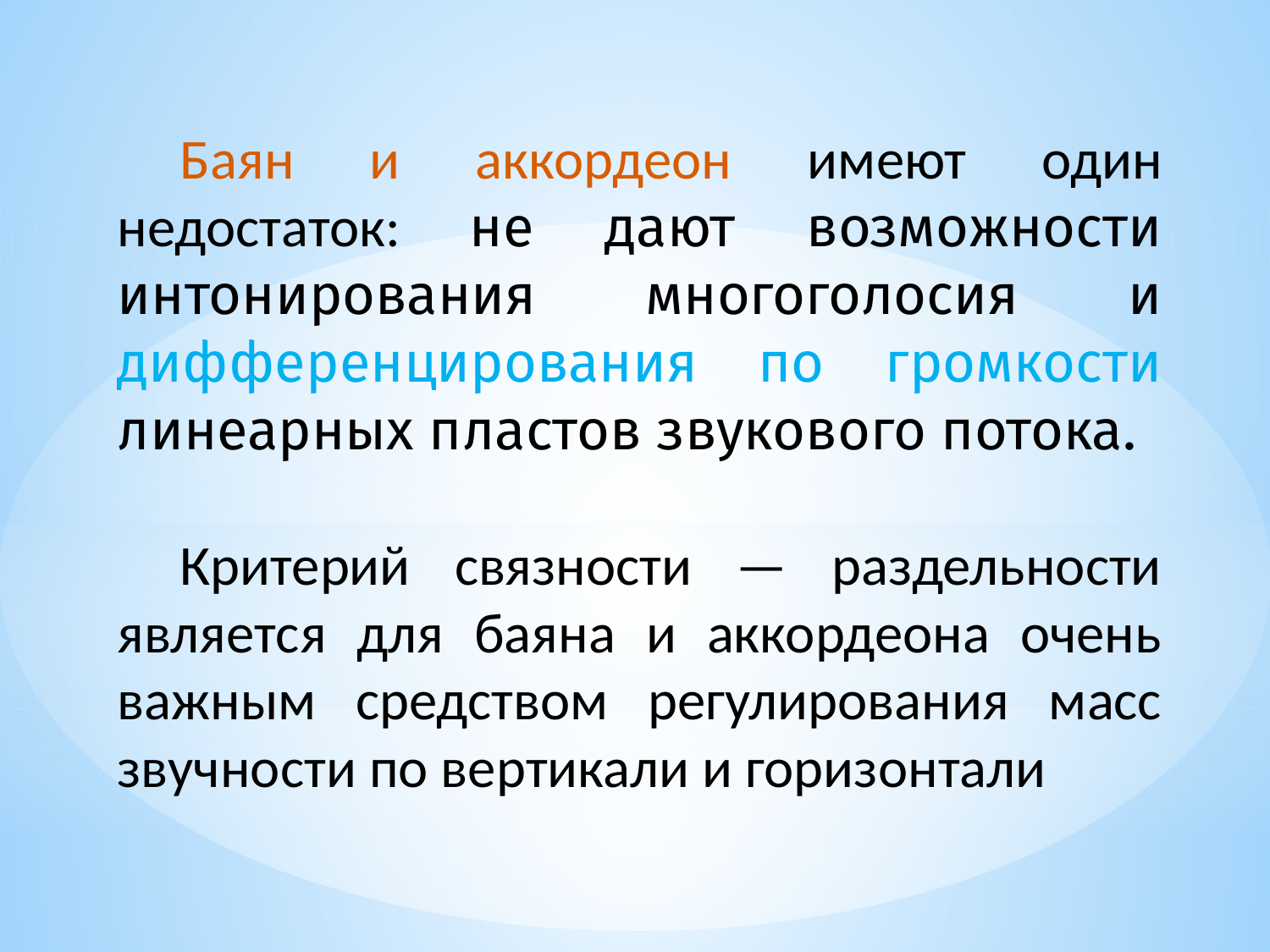

Баян и аккордеон имеют один недостаток: не дают возможности интонирования многоголосия и дифференцирования по громкости линеарных пластов звукового потока.

Критерий связности — раздельности является для баяна и аккордеона очень важным средством регулирования масс звучности по вертикали и горизонтали